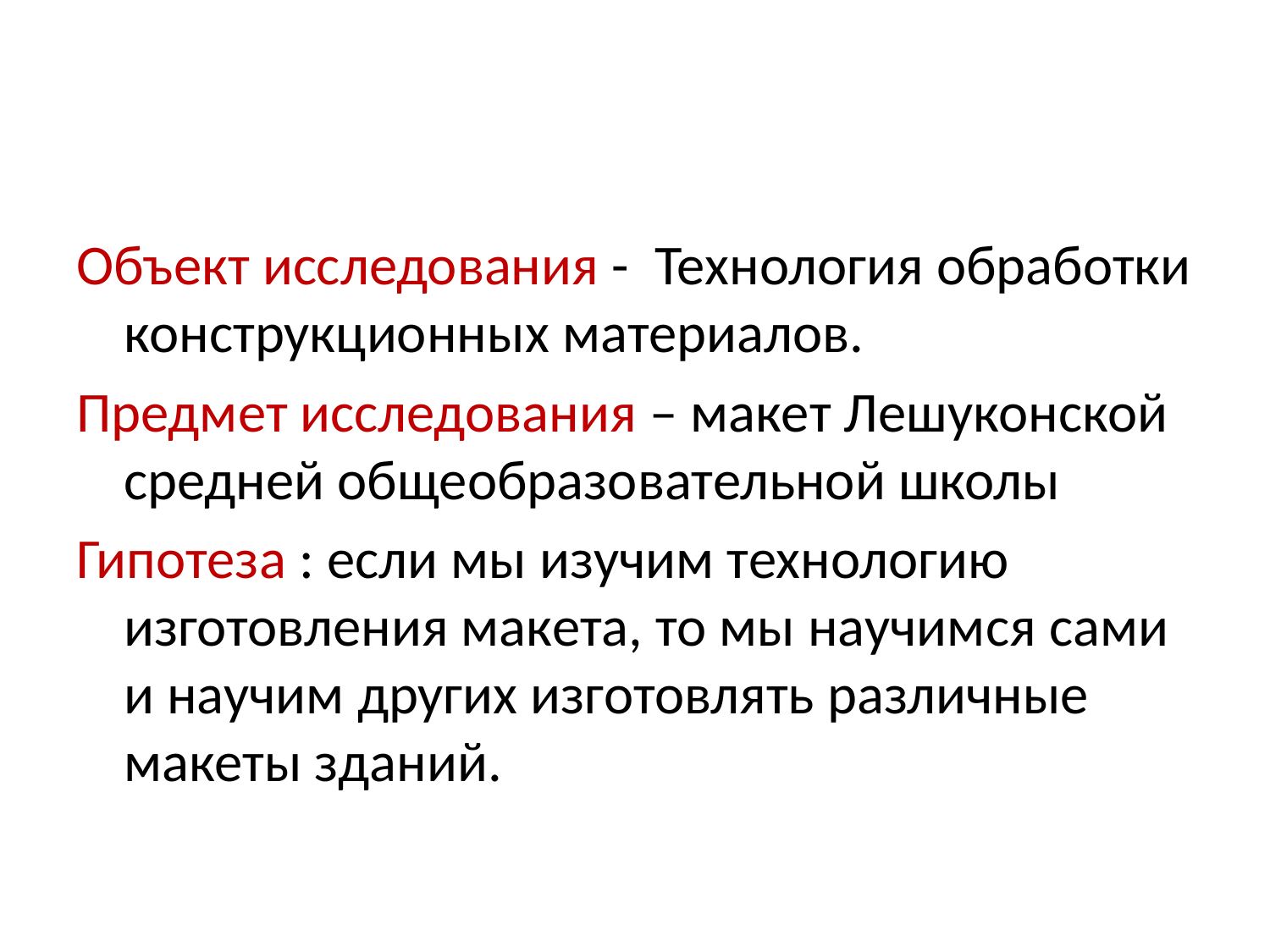

#
Объект исследования -  Технология обработки конструкционных материалов.
Предмет исследования – макет Лешуконской средней общеобразовательной школы
Гипотеза : если мы изучим технологию изготовления макета, то мы научимся сами и научим других изготовлять различные макеты зданий.